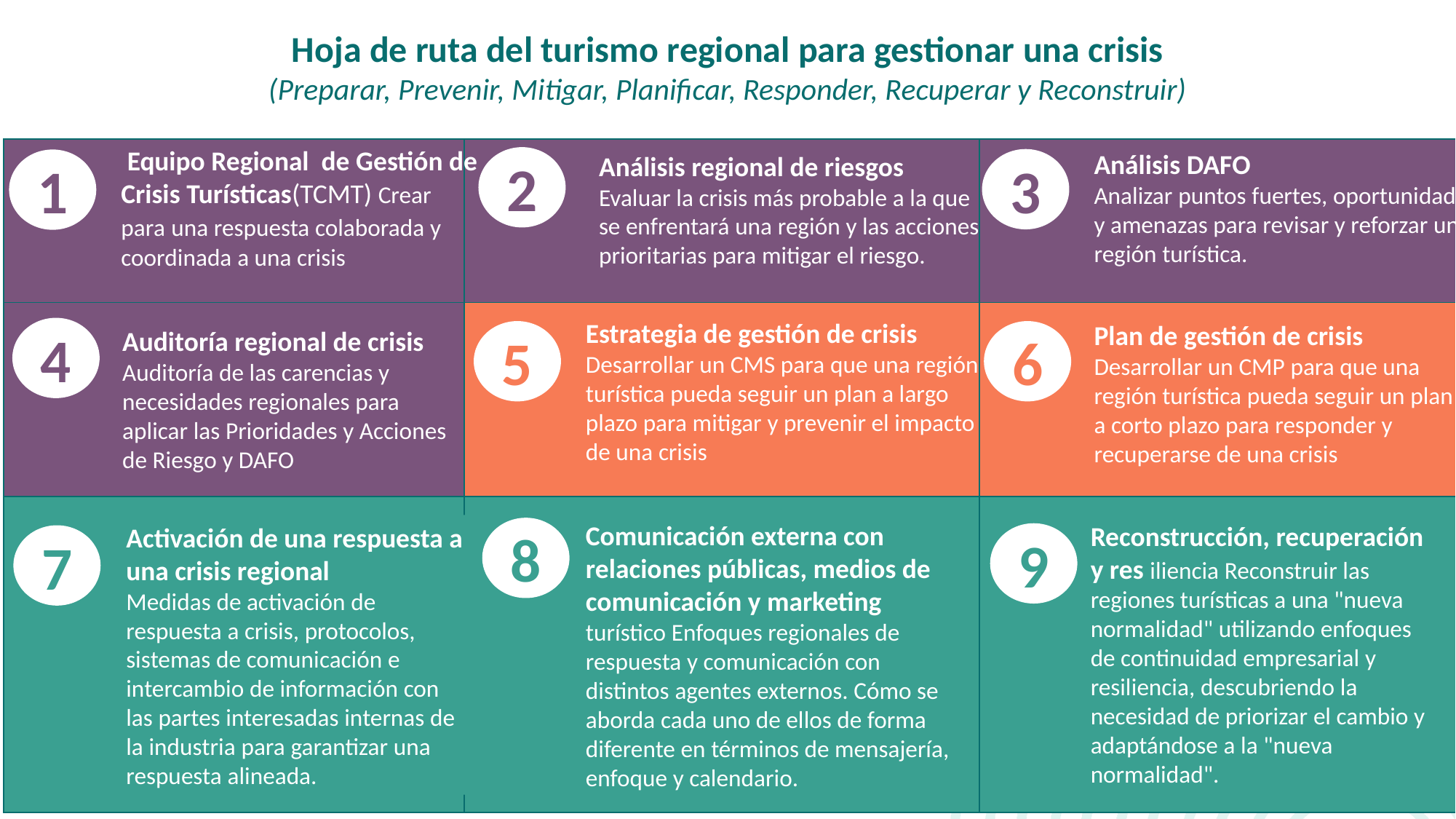

Hoja de ruta del turismo regional para gestionar una crisis
(Preparar, Prevenir, Mitigar, Planificar, Responder, Recuperar y Reconstruir)
 Equipo Regional  de Gestión de Crisis Turísticas(TCMT) Crear para una respuesta colaborada y coordinada a una crisis
|  |  |  |
| --- | --- | --- |
|  |  |  |
|  |  |  |
Análisis DAFO
Analizar puntos fuertes, oportunidades y amenazas para revisar y reforzar una región turística.

Análisis regional de riesgos
Evaluar la crisis más probable a la que se enfrentará una región y las acciones prioritarias para mitigar el riesgo.
2
3
1
Estrategia de gestión de crisis
Desarrollar un CMS para que una región turística pueda seguir un plan a largo plazo para mitigar y prevenir el impacto de una crisis
Plan de gestión de crisis
Desarrollar un CMP para que una región turística pueda seguir un plan a corto plazo para responder y recuperarse de una crisis

4
Auditoría regional de crisis
Auditoría de las carencias y necesidades regionales para aplicar las Prioridades y Acciones de Riesgo y DAFO
5
6
Comunicación externa con relaciones públicas, medios de comunicación y marketing turístico Enfoques regionales de respuesta y comunicación con distintos agentes externos. Cómo se aborda cada uno de ellos de forma diferente en términos de mensajería, enfoque y calendario.
Reconstrucción, recuperación y res iliencia Reconstruir las regiones turísticas a una "nueva normalidad" utilizando enfoques de continuidad empresarial y resiliencia, descubriendo la necesidad de priorizar el cambio y adaptándose a la "nueva normalidad".
Activación de una respuesta a una crisis regional
Medidas de activación de respuesta a crisis, protocolos, sistemas de comunicación e intercambio de información con las partes interesadas internas de la industria para garantizar una respuesta alineada.
8
9
7